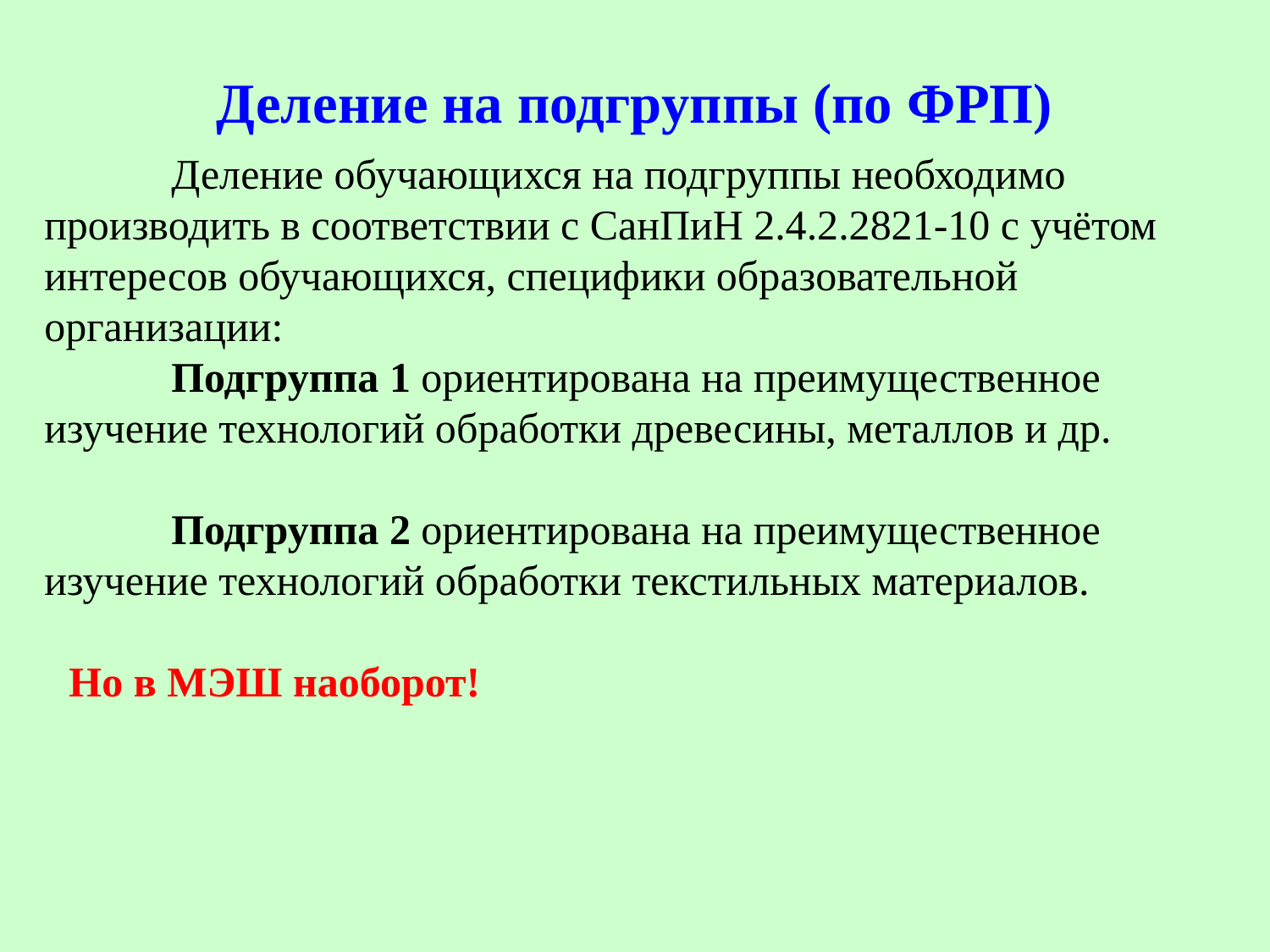

Деление на подгруппы (по ФРП)
	Деление обучающихся на подгруппы необходимо производить в соответствии с СанПиН 2.4.2.2821-10 с учётом интересов обучающихся, специфики образовательной организации:
	Подгруппа 1 ориентирована на преимущественное изучение технологий обработки древесины, металлов и др.

	Подгруппа 2 ориентирована на преимущественное изучение технологий обработки текстильных материалов.

Но в МЭШ наоборот!
#